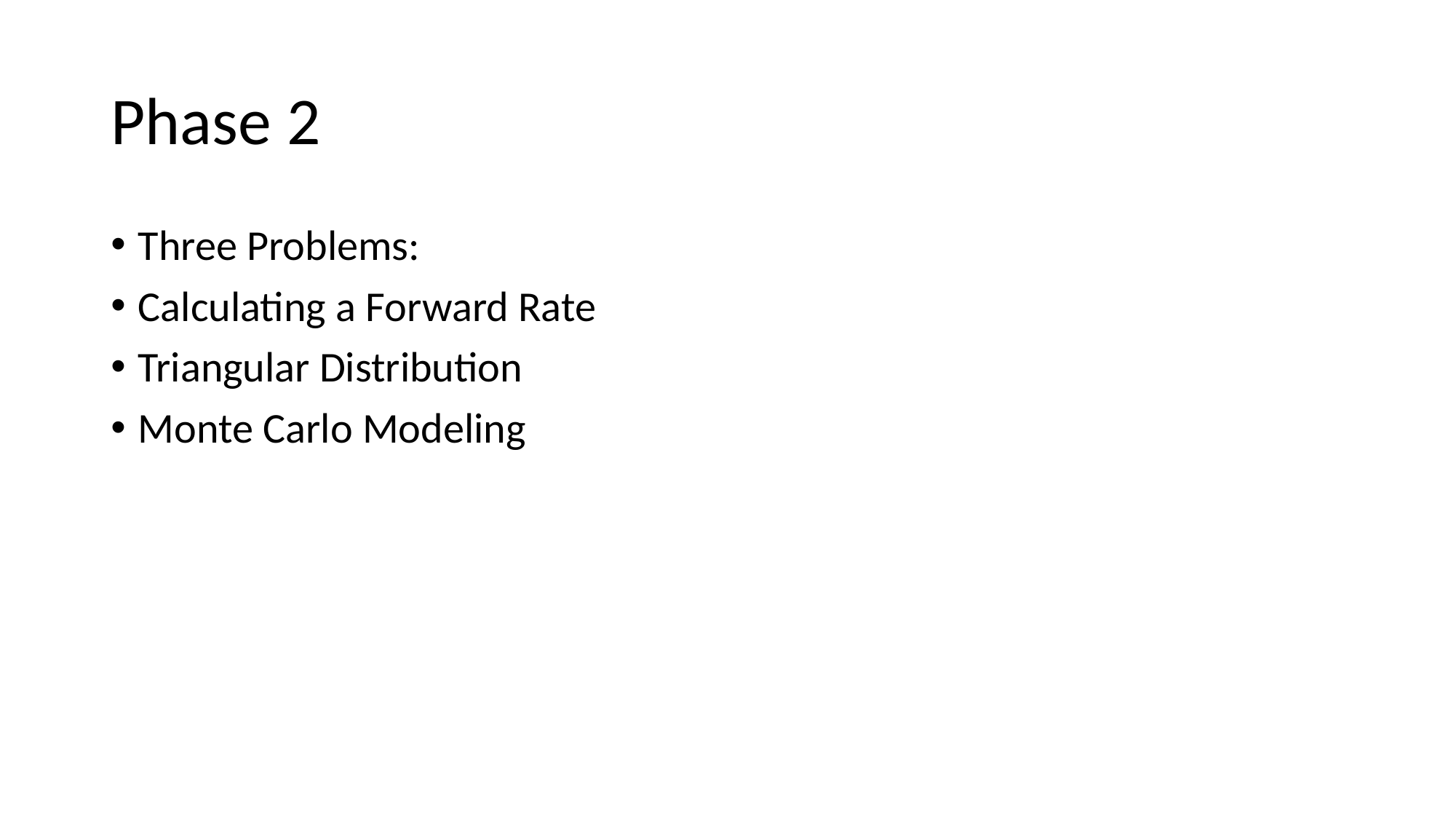

# Phase 2
Three Problems:
Calculating a Forward Rate
Triangular Distribution
Monte Carlo Modeling